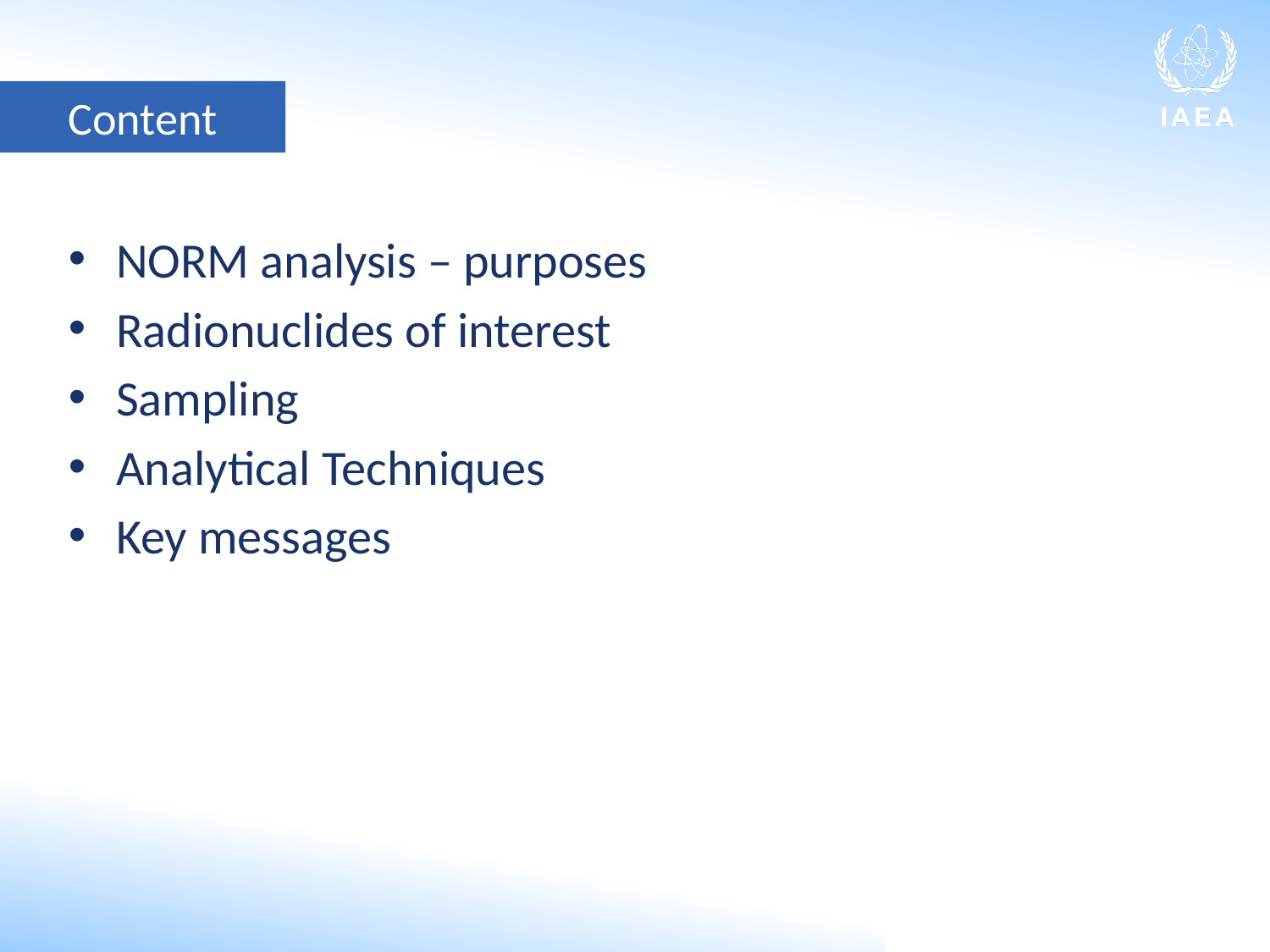

Content
NORM analysis – purposes
Radionuclides of interest
Sampling
Analytical Techniques
Key messages